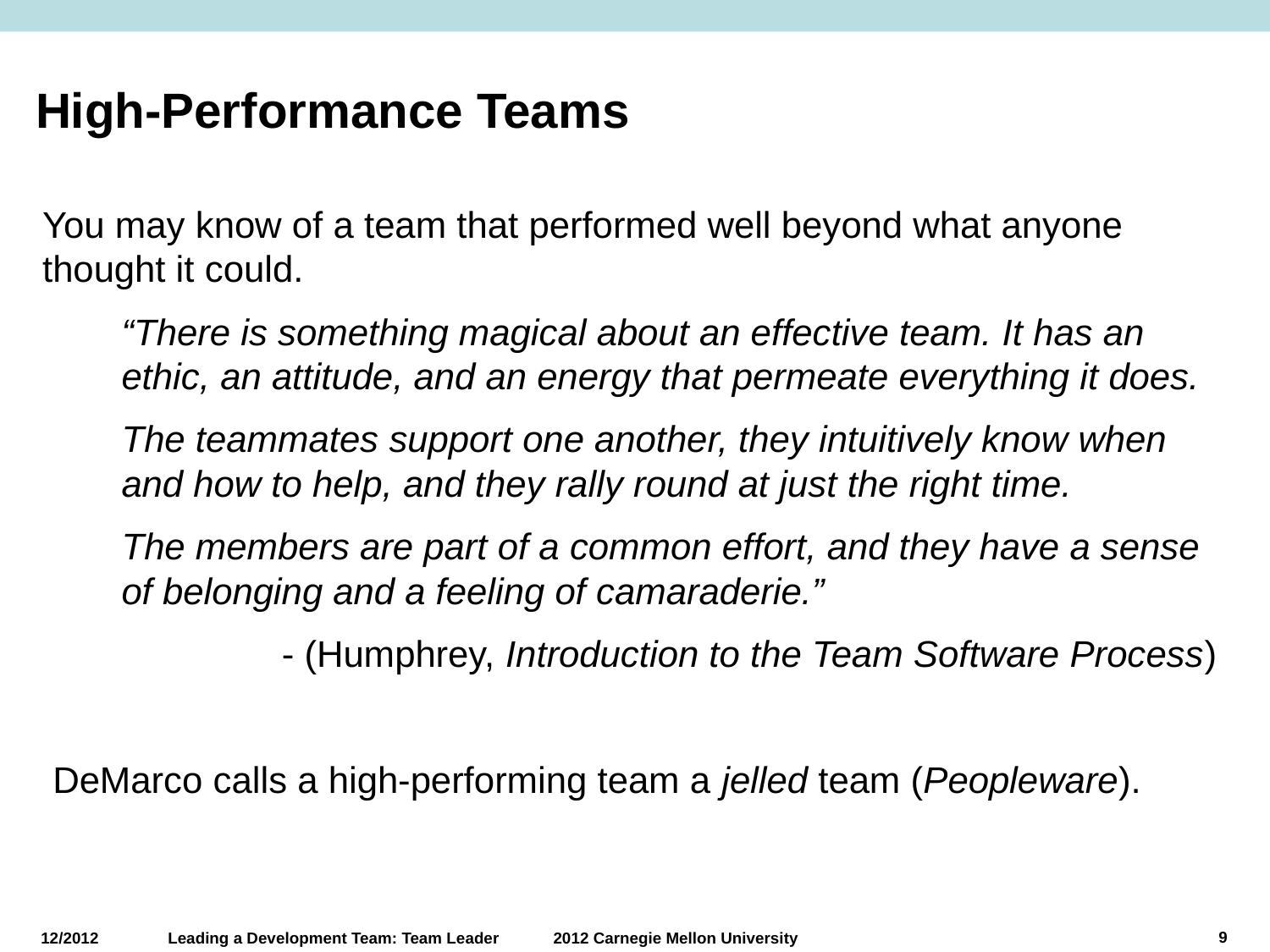

# High-Performance Teams
You may know of a team that performed well beyond what anyone thought it could.
“There is something magical about an effective team. It has an ethic, an attitude, and an energy that permeate everything it does.
The teammates support one another, they intuitively know when and how to help, and they rally round at just the right time.
The members are part of a common effort, and they have a sense of belonging and a feeling of camaraderie.”
- (Humphrey, Introduction to the Team Software Process)

 DeMarco calls a high-performing team a jelled team (Peopleware).